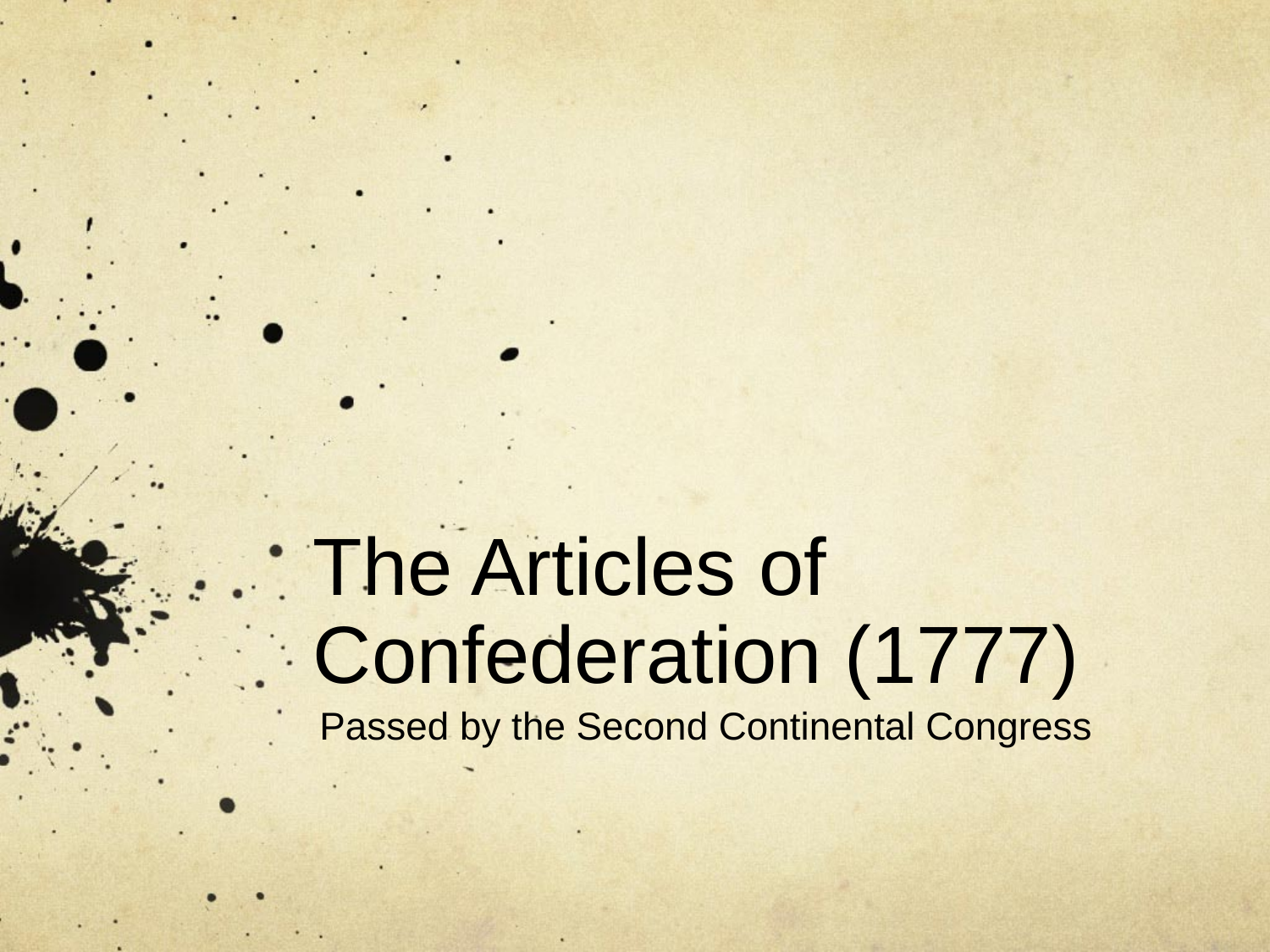

# The Articles of Confederation (1777)
Passed by the Second Continental Congress